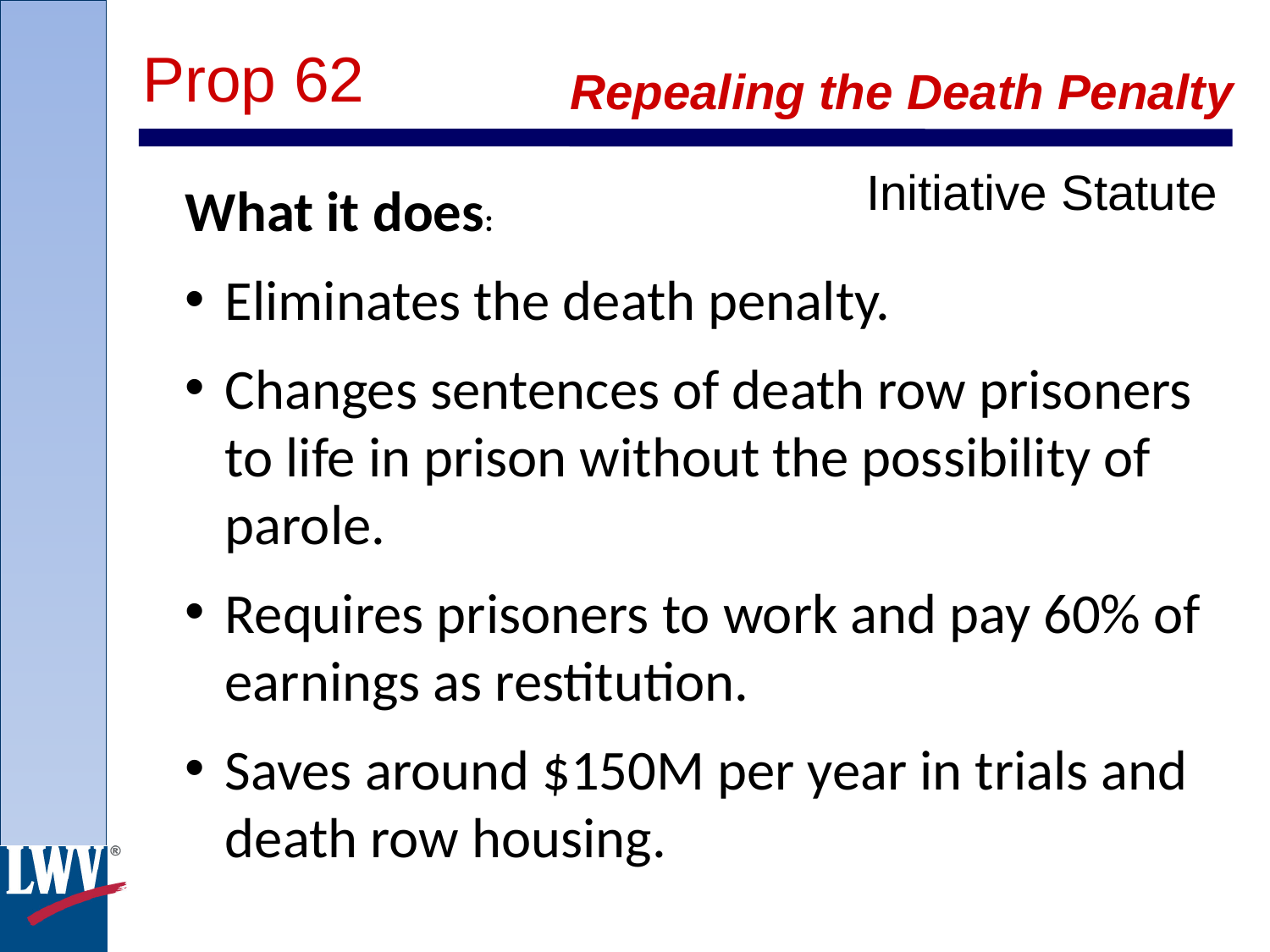

Prop 62
Repealing the Death Penalty
Initiative Statute
What it does:
Eliminates the death penalty.
Changes sentences of death row prisoners to life in prison without the possibility of parole.
Requires prisoners to work and pay 60% of earnings as restitution.
Saves around $150M per year in trials and death row housing.